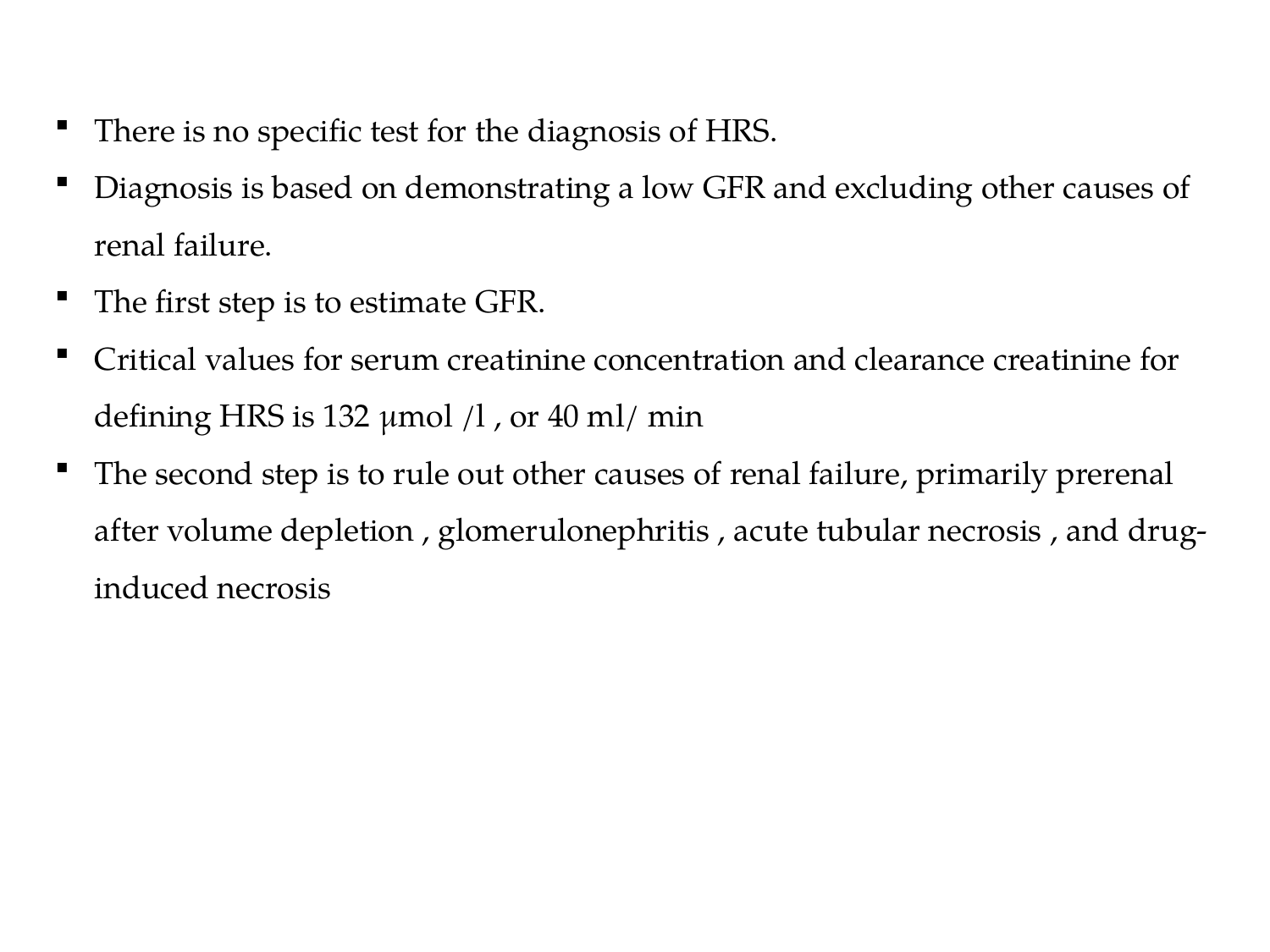

There is no specific test for the diagnosis of HRS.
Diagnosis is based on demonstrating a low GFR and excluding other causes of renal failure.
The first step is to estimate GFR.
Critical values for serum creatinine concentration and clearance creatinine for defining HRS is 132 μmol /l , or 40 ml/ min
The second step is to rule out other causes of renal failure, primarily prerenal after volume depletion , glomerulonephritis , acute tubular necrosis , and drug-induced necrosis